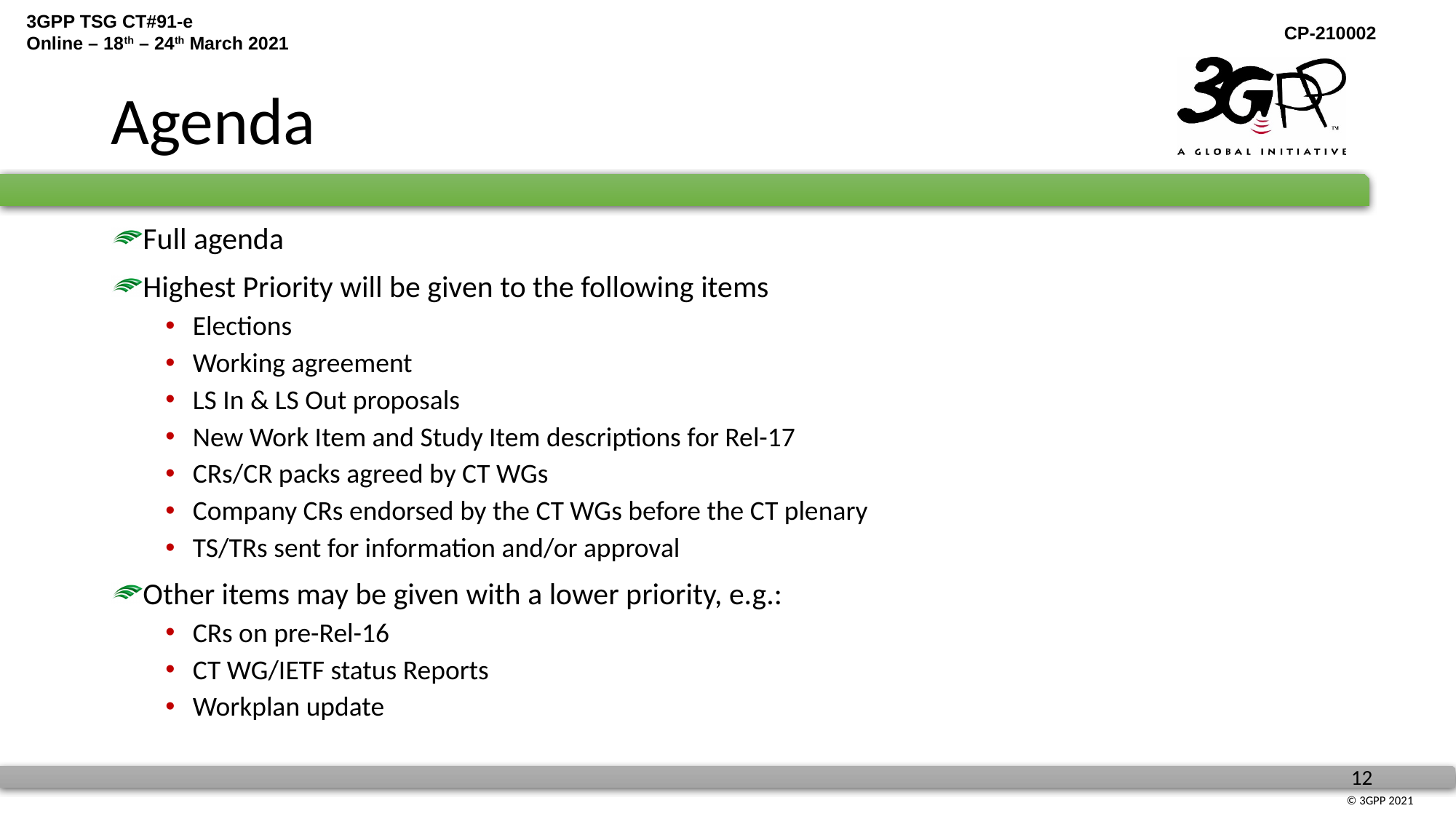

# Agenda
Full agenda
Highest Priority will be given to the following items
Elections
Working agreement
LS In & LS Out proposals
New Work Item and Study Item descriptions for Rel-17
CRs/CR packs agreed by CT WGs
Company CRs endorsed by the CT WGs before the CT plenary
TS/TRs sent for information and/or approval
Other items may be given with a lower priority, e.g.:
CRs on pre-Rel-16
CT WG/IETF status Reports
Workplan update